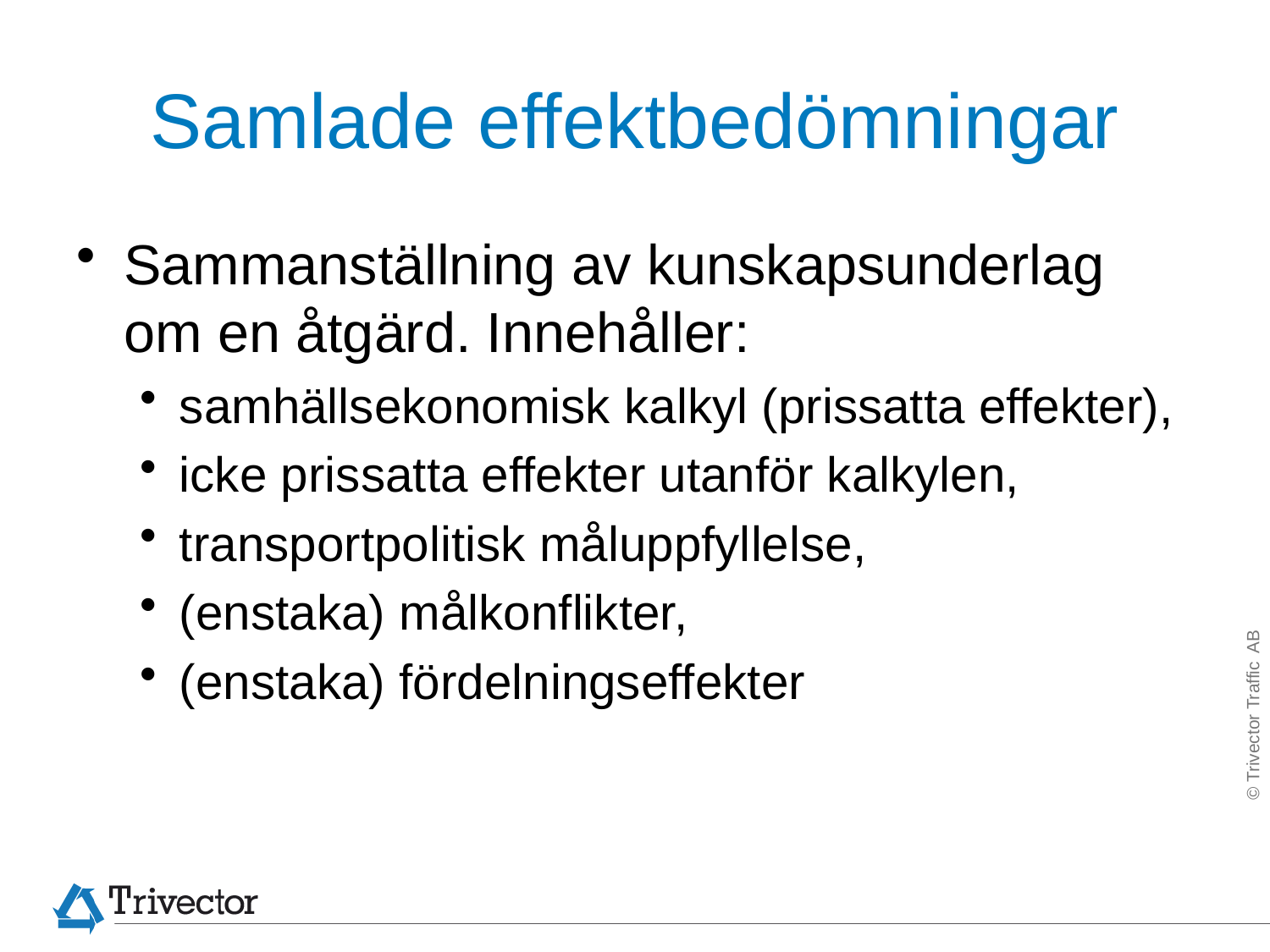

# Samlade effektbedömningar
Sammanställning av kunskapsunderlag om en åtgärd. Innehåller:
samhällsekonomisk kalkyl (prissatta effekter),
icke prissatta effekter utanför kalkylen,
transportpolitisk måluppfyllelse,
(enstaka) målkonflikter,
(enstaka) fördelningseffekter